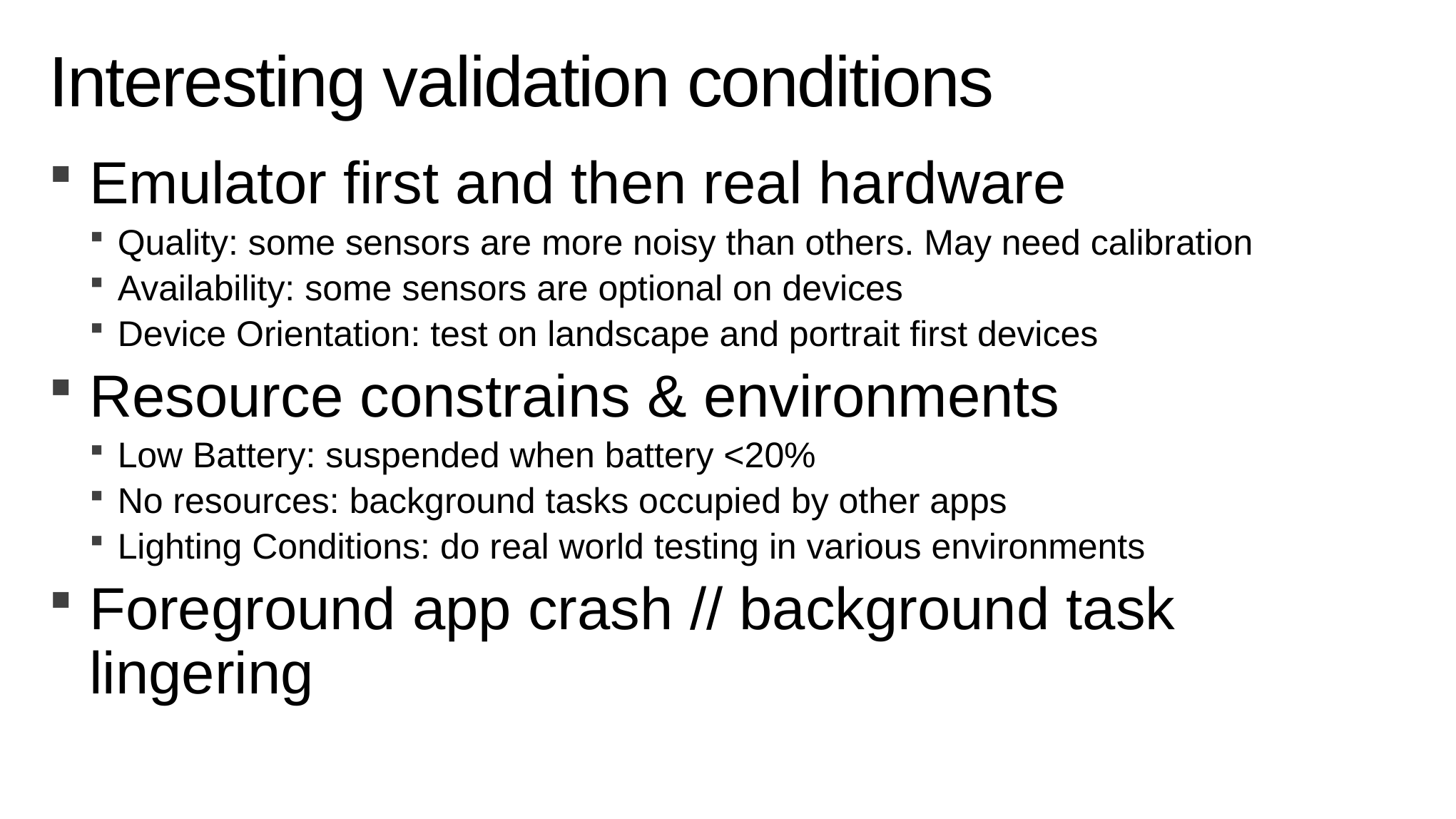

# Interesting validation conditions
Emulator first and then real hardware
Quality: some sensors are more noisy than others. May need calibration
Availability: some sensors are optional on devices
Device Orientation: test on landscape and portrait first devices
Resource constrains & environments
Low Battery: suspended when battery <20%
No resources: background tasks occupied by other apps
Lighting Conditions: do real world testing in various environments
Foreground app crash // background task lingering